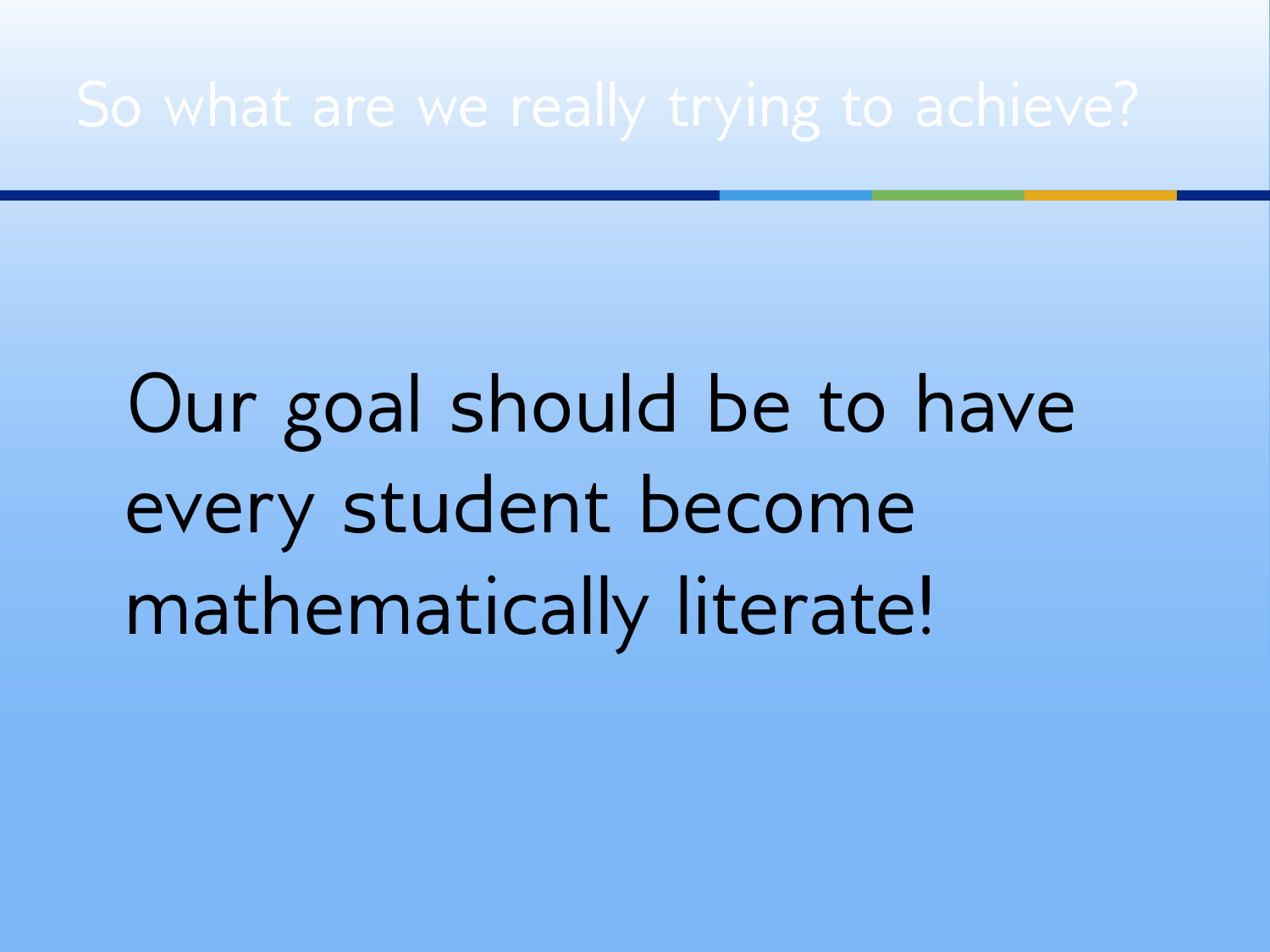

# So what are we really trying to achieve?

  Our goal should be to have every student become mathematically literate!